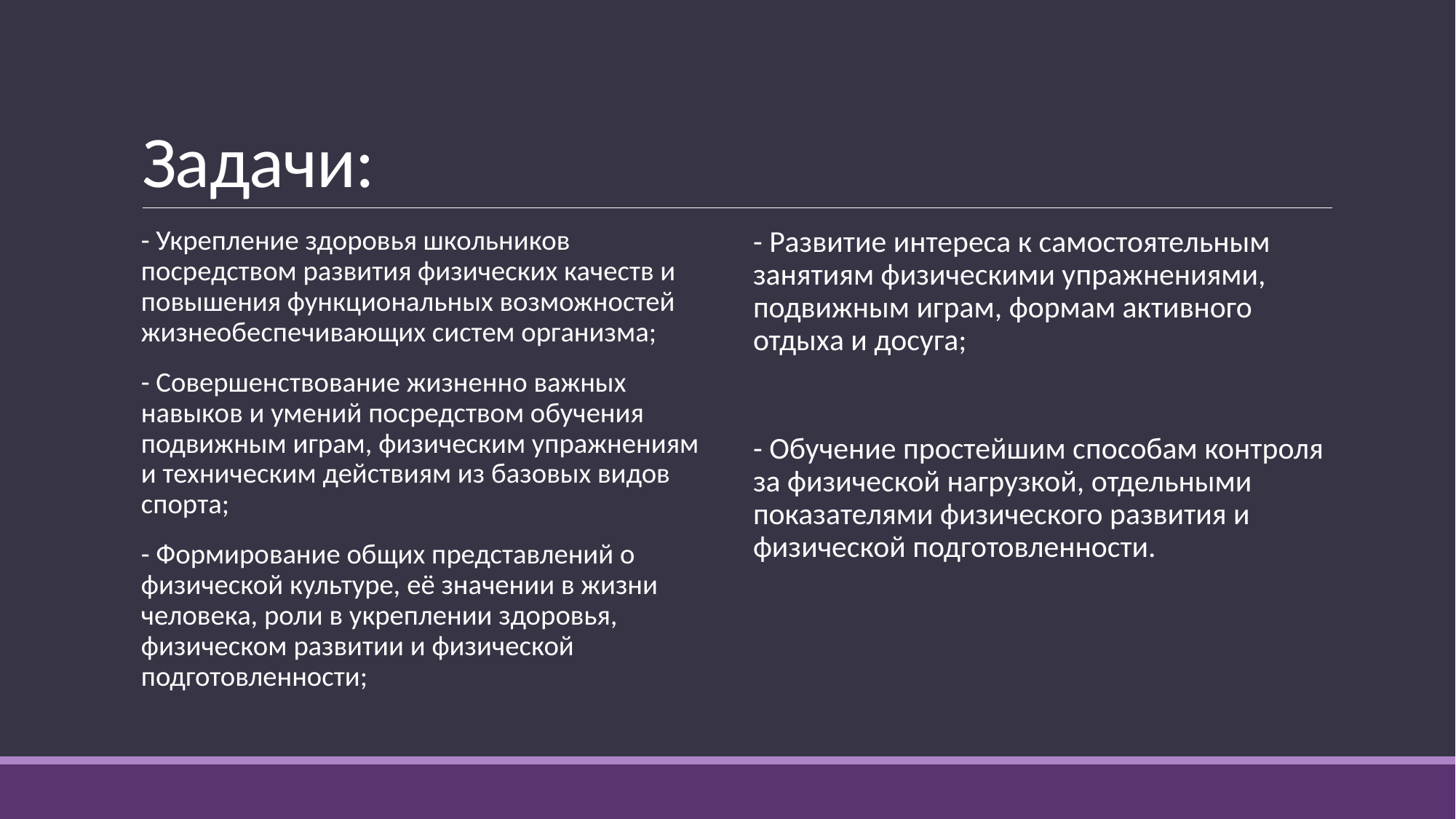

# Задачи:
- Укрепление здоровья школьников посредством развития физических качеств и повышения функциональных возможностей жизнеобеспечивающих систем организма;
- Совершенствование жизненно важных навыков и умений посредством обучения подвижным играм, физическим упражнениям и техническим действиям из базовых видов спорта;
- Формирование общих представлений о физической культуре, её значении в жизни человека, роли в укреплении здоровья, физическом развитии и физической подготовленности;
- Развитие интереса к самостоятельным занятиям физическими упражнениями, подвижным играм, формам активного отдыха и досуга;

- Обучение простейшим способам контроля за физической нагрузкой, отдельными показателями физического развития и физической подготовленности.